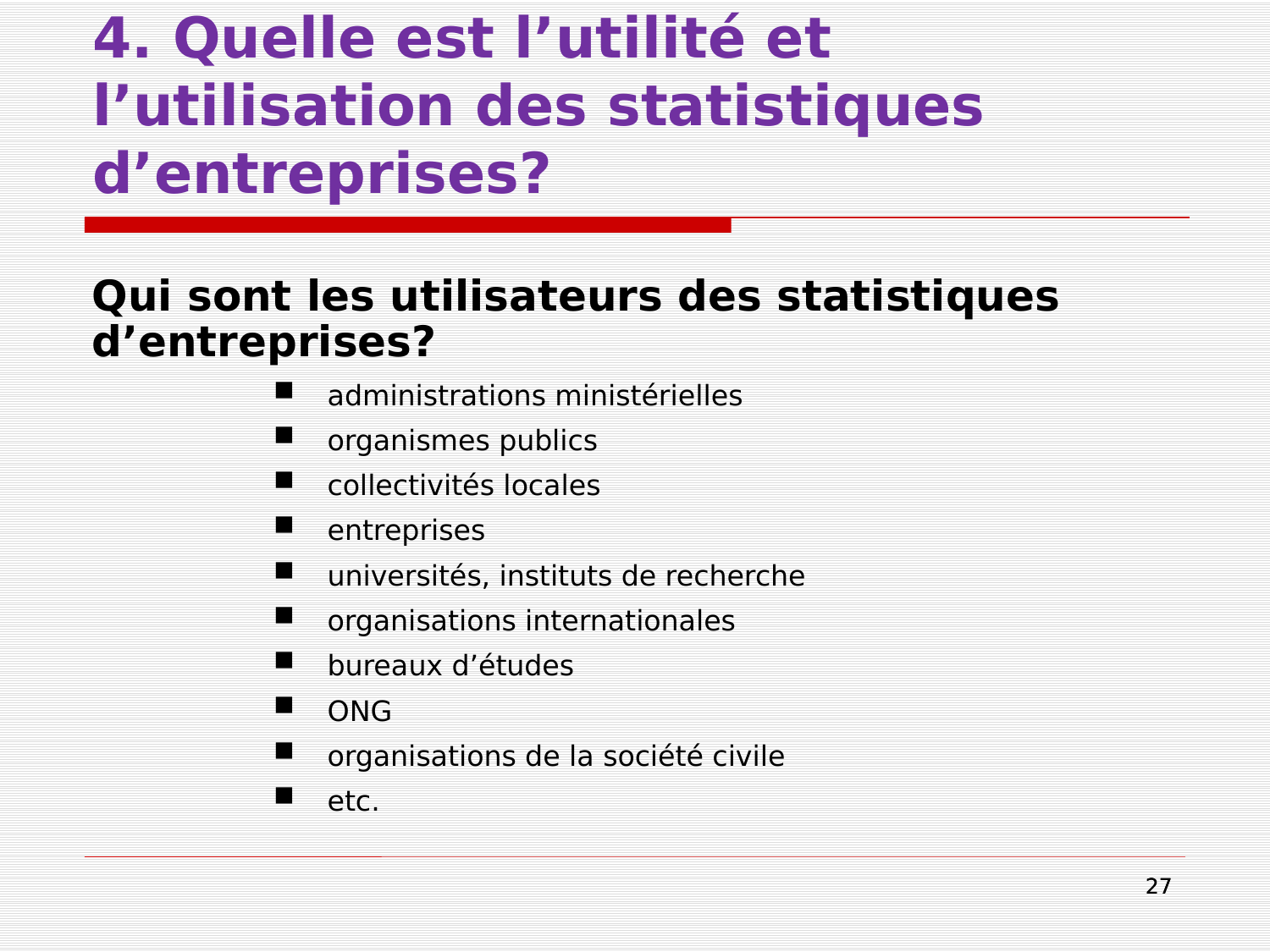

# 4. Quelle est l’utilité et l’utilisation des statistiques  d’entreprises?
Qui sont les utilisateurs des statistiques d’entreprises?
administrations ministérielles
organismes publics
collectivités locales
entreprises
universités, instituts de recherche
organisations internationales
bureaux d’études
ONG
organisations de la société civile
etc.

27
27